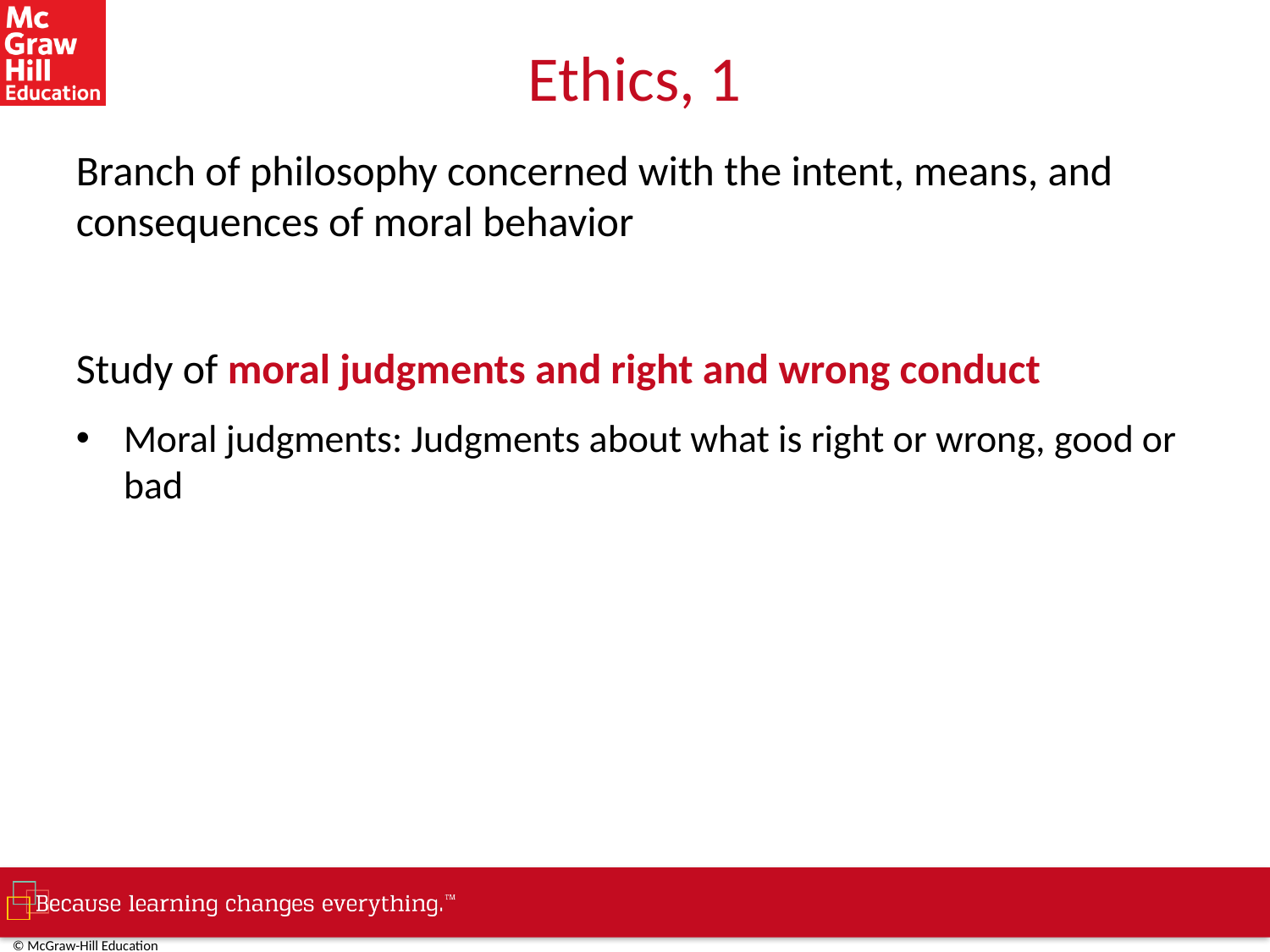

# Ethics, 1
Branch of philosophy concerned with the intent, means, and consequences of moral behavior

Study of moral judgments and right and wrong conduct
Moral judgments: Judgments about what is right or wrong, good or bad